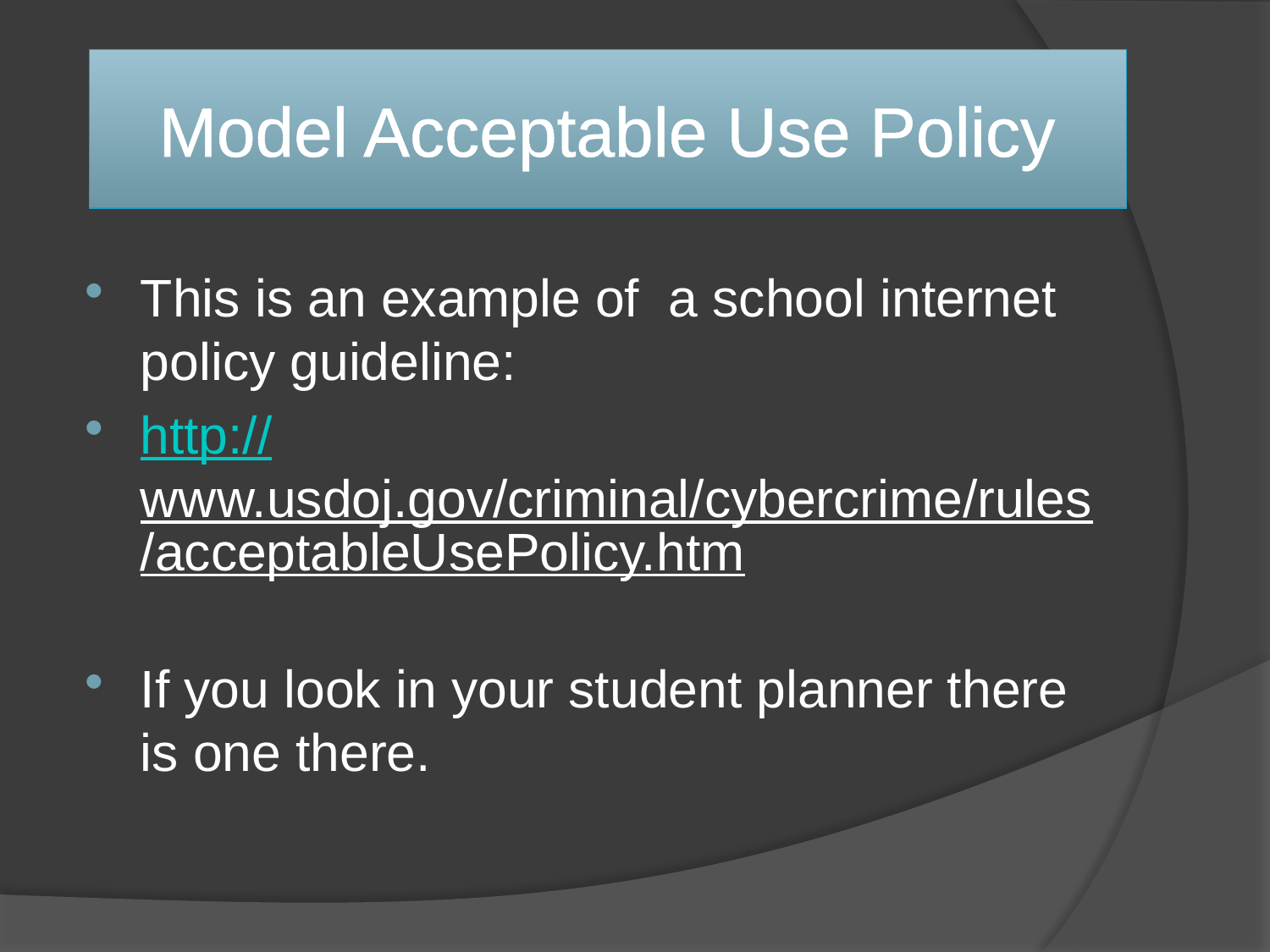

# Model Acceptable Use Policy
This is an example of  a school internet policy guideline:
http://www.usdoj.gov/criminal/cybercrime/rules/acceptableUsePolicy.htm
If you look in your student planner there is one there.